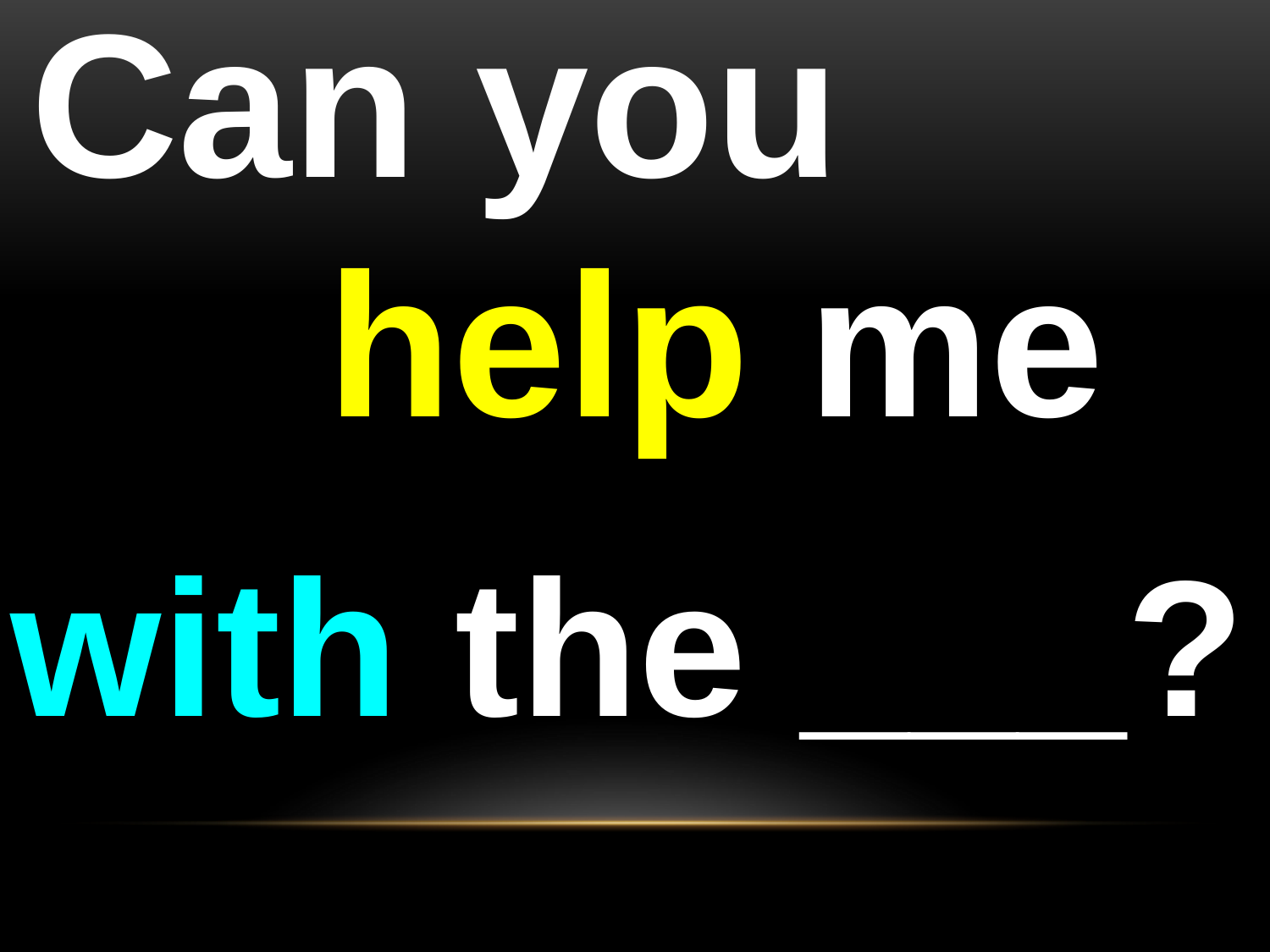

Can you
help me
with the ___?